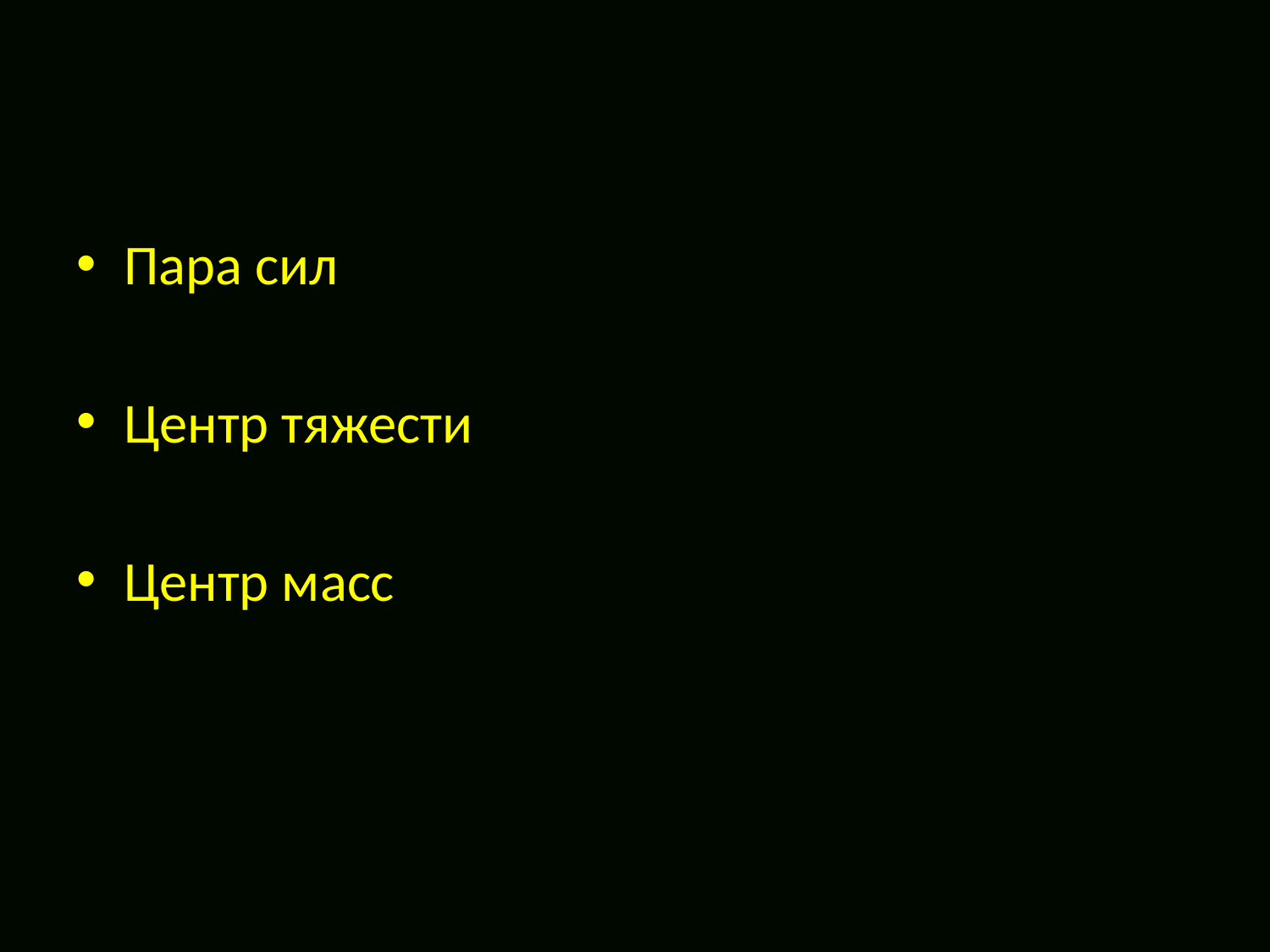

#
Пара сил

Центр тяжести

Центр масс